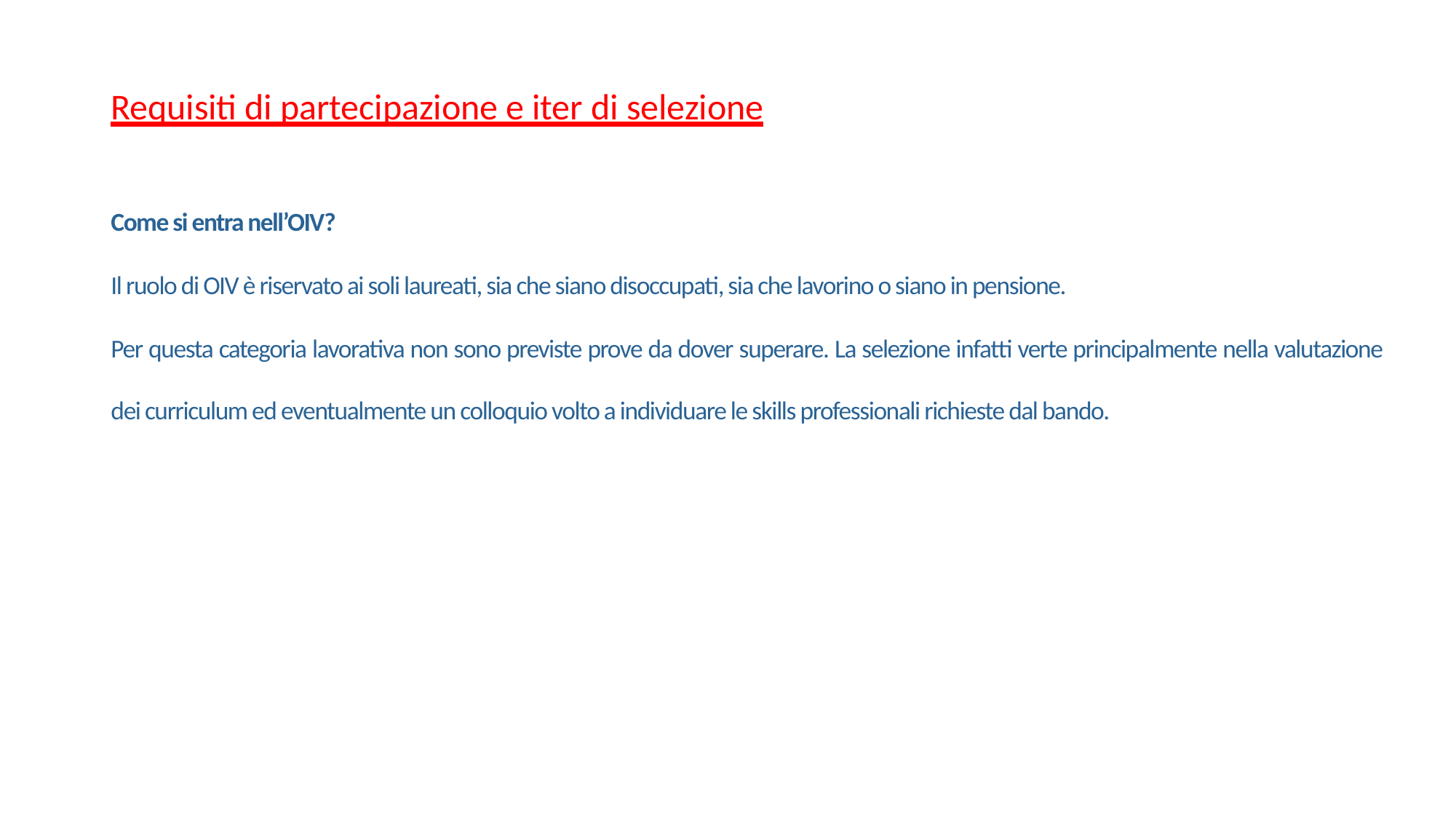

# Requisiti di partecipazione e iter di selezione
Come si entra nell’OIV?
Il ruolo di OIV è riservato ai soli laureati, sia che siano disoccupati, sia che lavorino o siano in pensione.
Per questa categoria lavorativa non sono previste prove da dover superare. La selezione infatti verte principalmente nella valutazione dei curriculum ed eventualmente un colloquio volto a individuare le skills professionali richieste dal bando.